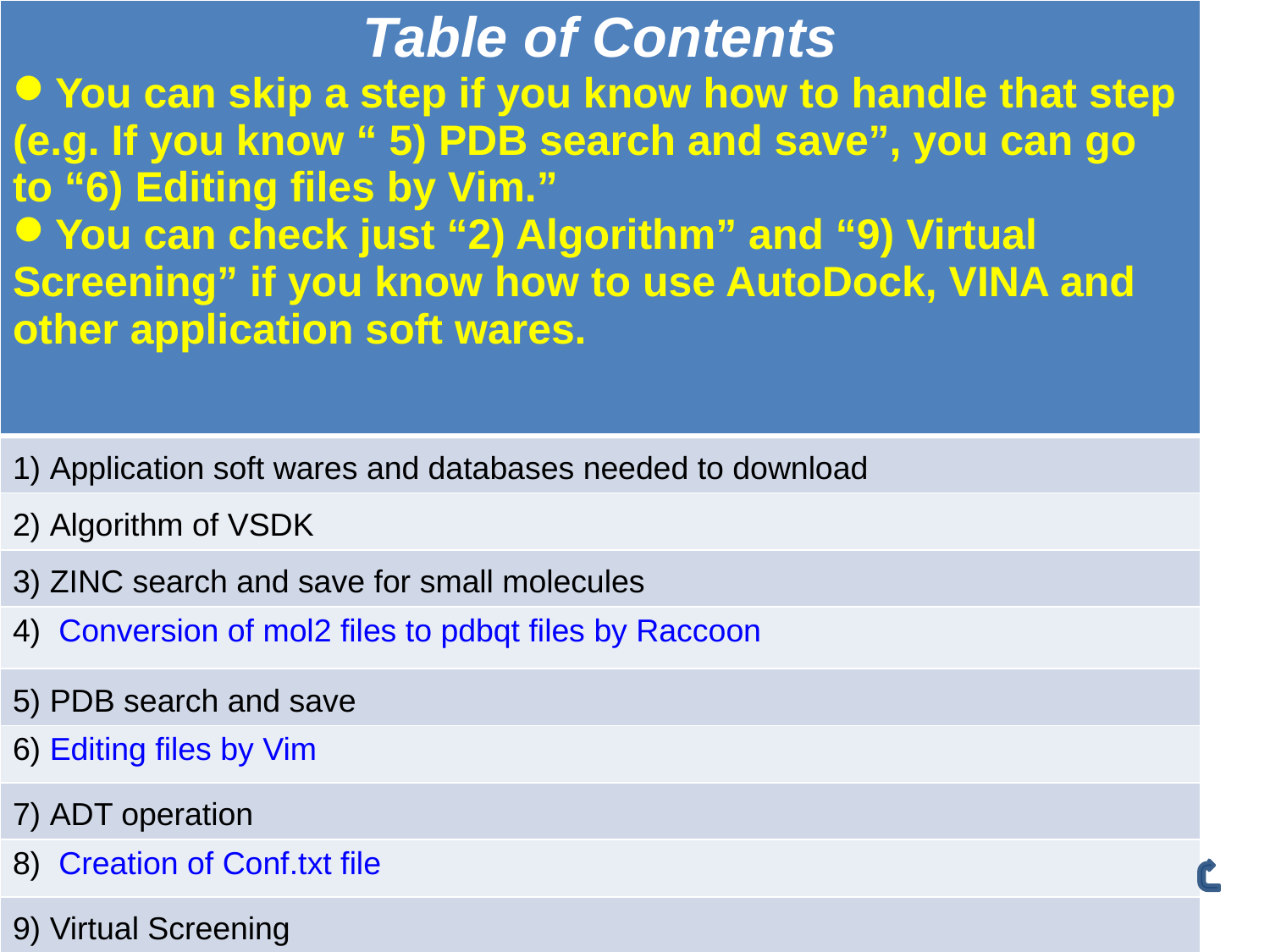

| Table of Contents You can skip a step if you know how to handle that step (e.g. If you know “ 5) PDB search and save”, you can go to “6) Editing files by Vim.” You can check just “2) Algorithm” and “9) Virtual Screening” if you know how to use AutoDock, VINA and other application soft wares. |
| --- |
| 1) Application soft wares and databases needed to download |
| 2) Algorithm of VSDK |
| 3) ZINC search and save for small molecules |
| 4) Conversion of mol2 files to pdbqt files by Raccoon |
| 5) PDB search and save |
| 6) Editing files by Vim |
| 7) ADT operation |
| 8) Creation of Conf.txt file |
| 9) Virtual Screening |
| Reference & literature |